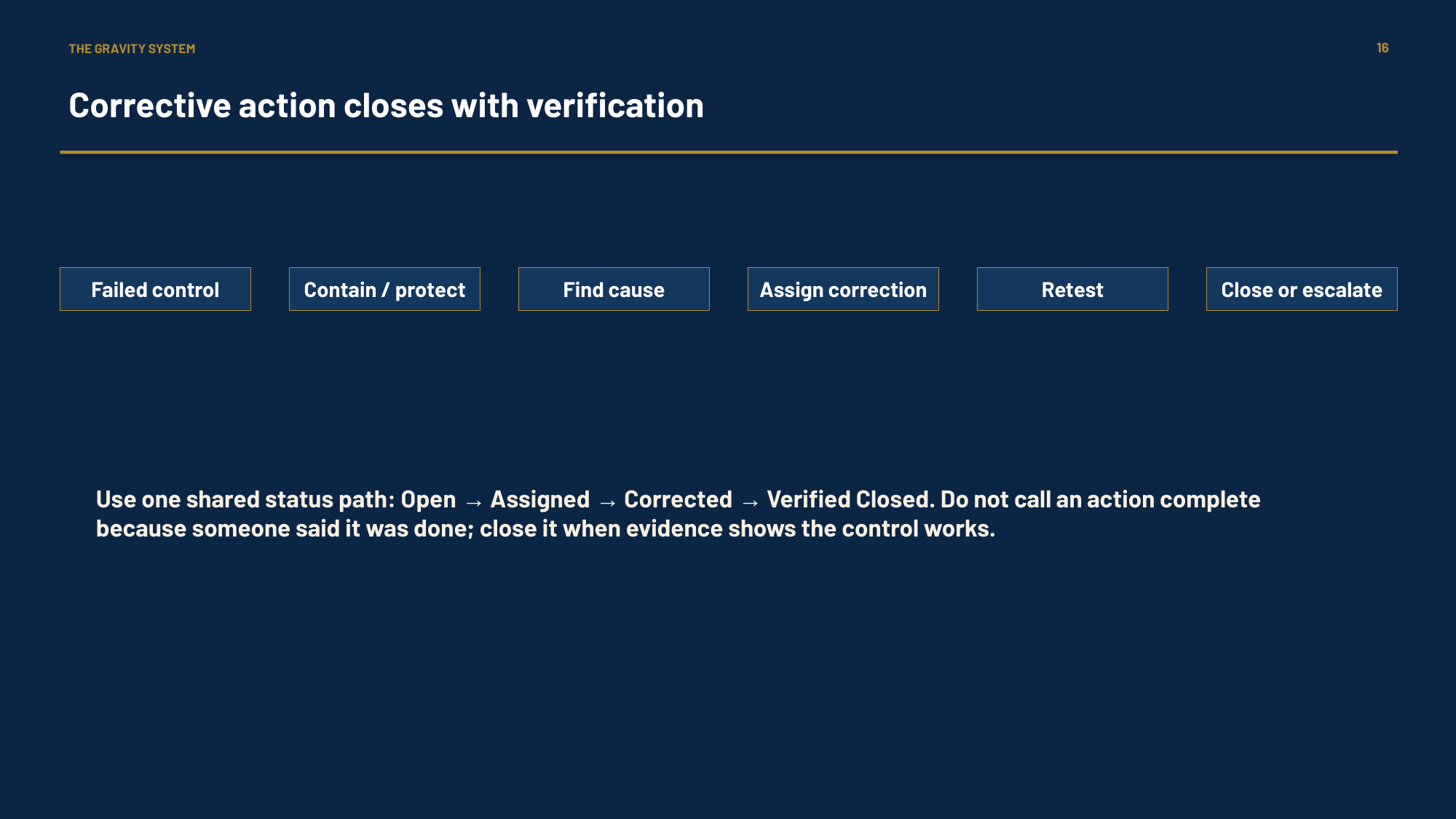

16
THE GRAVITY SYSTEM
Corrective action closes with verification

Failed control
Contain / protect
Find cause
Assign correction
Retest
Close or escalate
Use one shared status path: Open → Assigned → Corrected → Verified Closed. Do not call an action complete because someone said it was done; close it when evidence shows the control works.